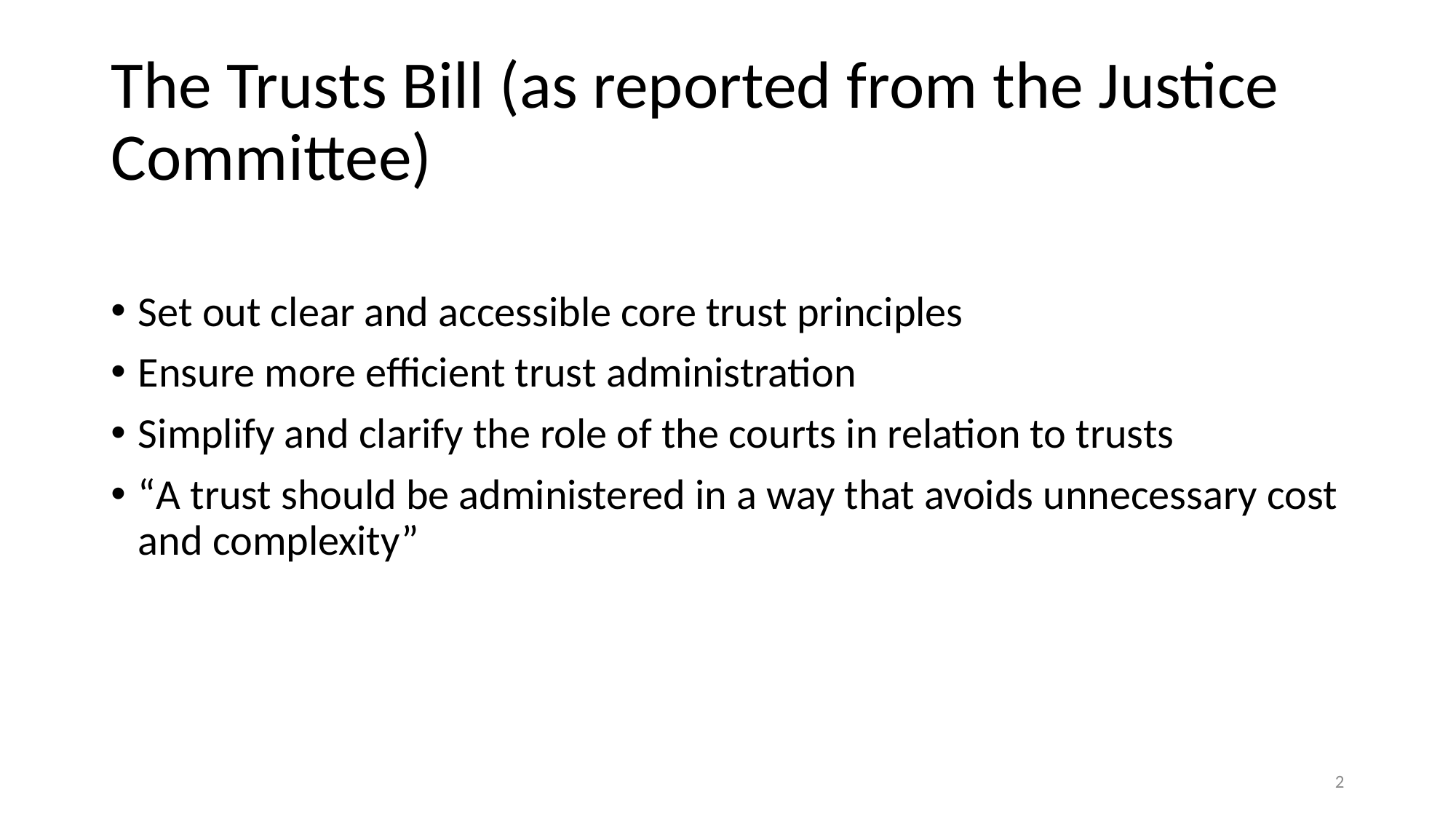

# The Trusts Bill (as reported from the Justice Committee)

Set out clear and accessible core trust principles
Ensure more efficient trust administration
Simplify and clarify the role of the courts in relation to trusts
“A trust should be administered in a way that avoids unnecessary cost and complexity”

2